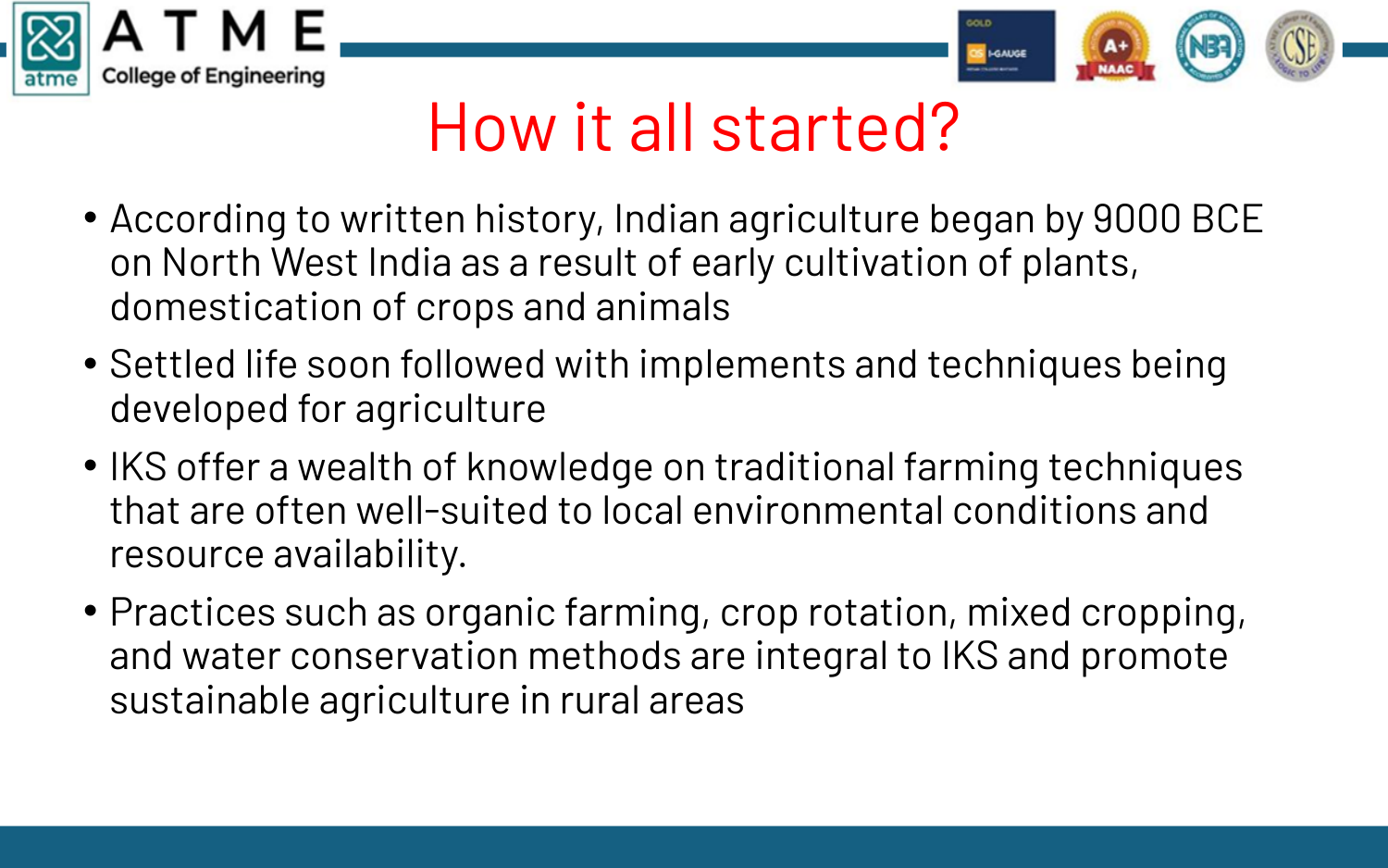

How it all started?
According to written history, Indian agriculture began by 9000 BCE on North West India as a result of early cultivation of plants, domestication of crops and animals
Settled life soon followed with implements and techniques being developed for agriculture
IKS offer a wealth of knowledge on traditional farming techniques that are often well-suited to local environmental conditions and resource availability.
Practices such as organic farming, crop rotation, mixed cropping, and water conservation methods are integral to IKS and promote sustainable agriculture in rural areas